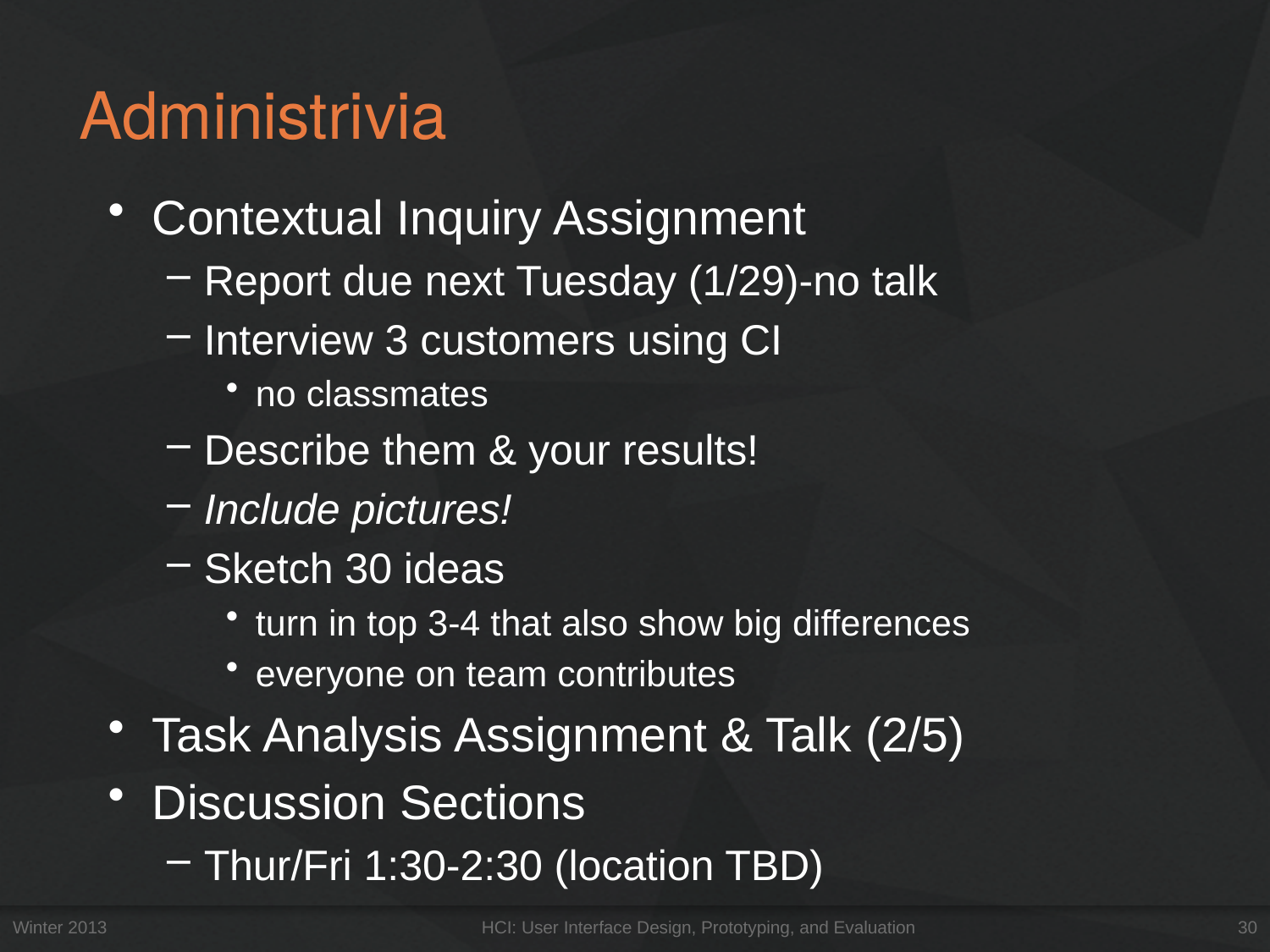

# Administrivia
Contextual Inquiry Assignment
Report due next Tuesday (1/29)-no talk
Interview 3 customers using CI
no classmates
Describe them & your results!
Include pictures!
Sketch 30 ideas
turn in top 3-4 that also show big differences
everyone on team contributes
Task Analysis Assignment & Talk (2/5)
Discussion Sections
Thur/Fri 1:30-2:30 (location TBD)
Winter 2013
HCI: User Interface Design, Prototyping, and Evaluation
30